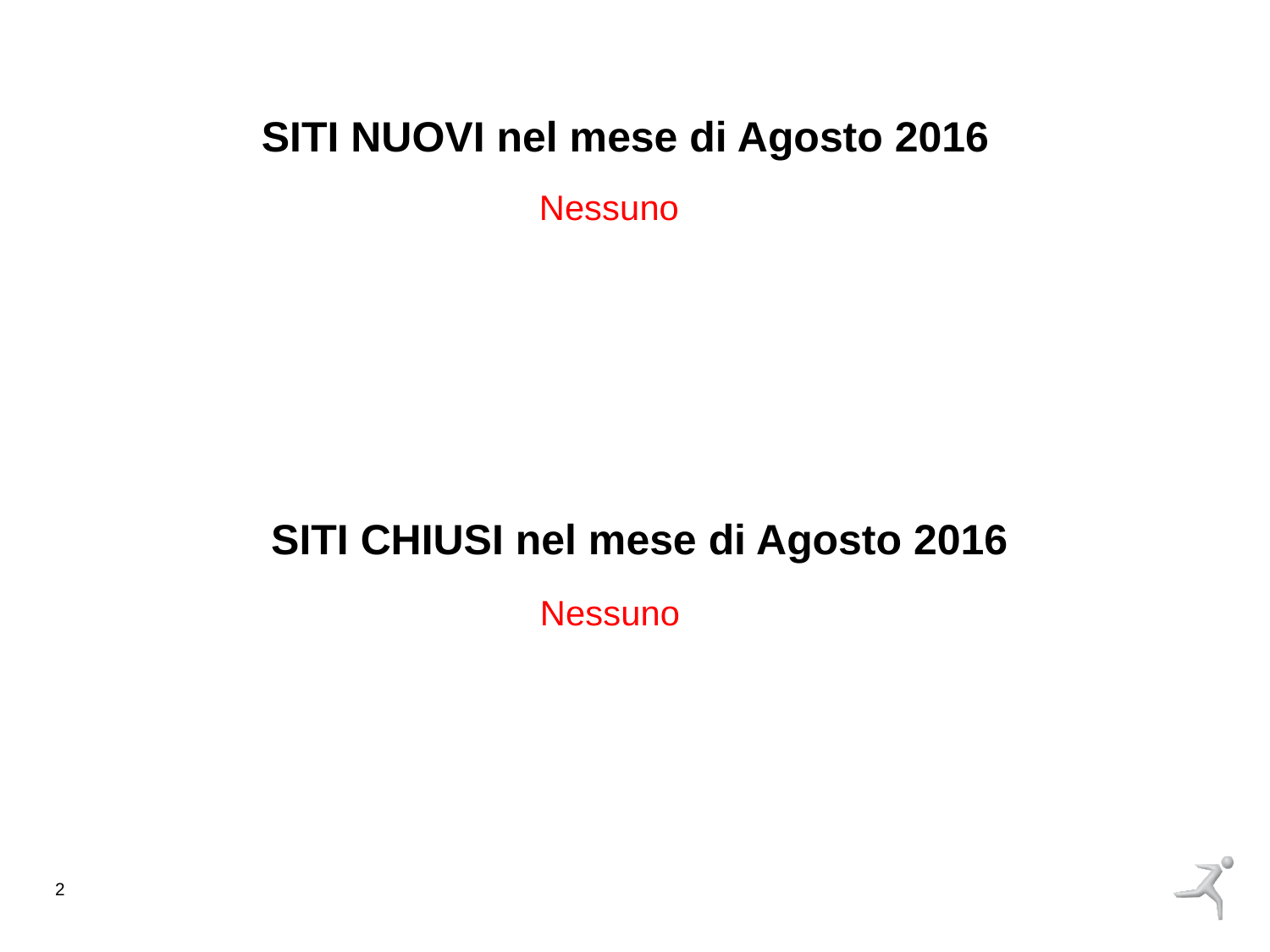

SITI NUOVI nel mese di Agosto 2016
Nessuno
SITI CHIUSI nel mese di Agosto 2016
Nessuno